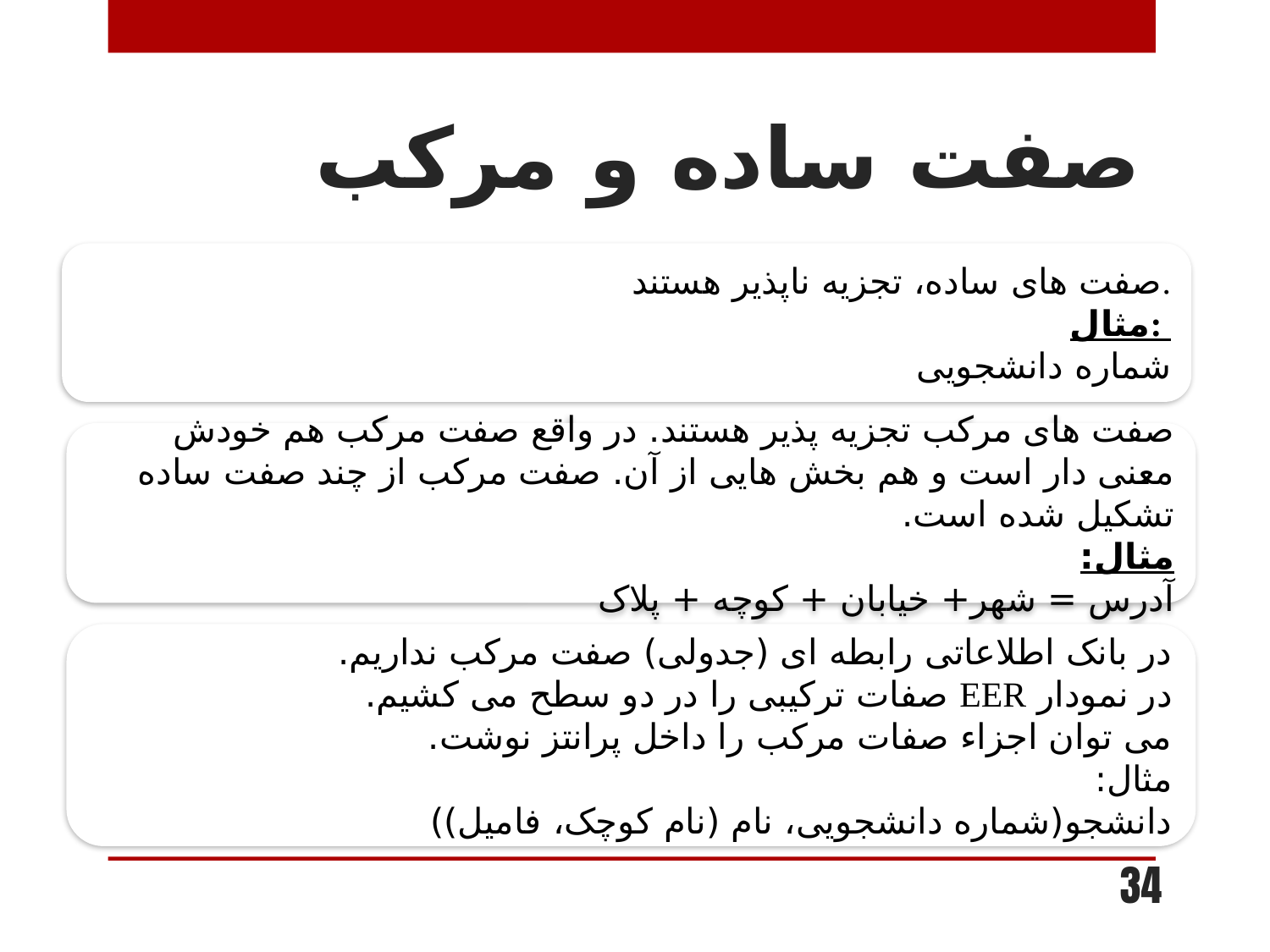

# صفت ساده و مرکب
صفت های ساده، تجزیه ناپذیر هستند.
مثال:
شماره دانشجویی
صفت های مرکب تجزیه پذیر هستند. در واقع صفت مرکب هم خودش معنی دار است و هم بخش هایی از آن. صفت مركب از چند صفت ساده تشكيل شده است.
مثال:
آدرس = شهر+ خیابان + کوچه + پلاک
در بانک اطلاعاتی رابطه ای (جدولی) صفت مرکب نداریم.
در نمودار EER صفات ترکیبی را در دو سطح می کشیم.
می توان اجزاء صفات مرکب را داخل پرانتز نوشت.
مثال:
دانشجو(شماره دانشجویی، نام (نام کوچک، فامیل))
34